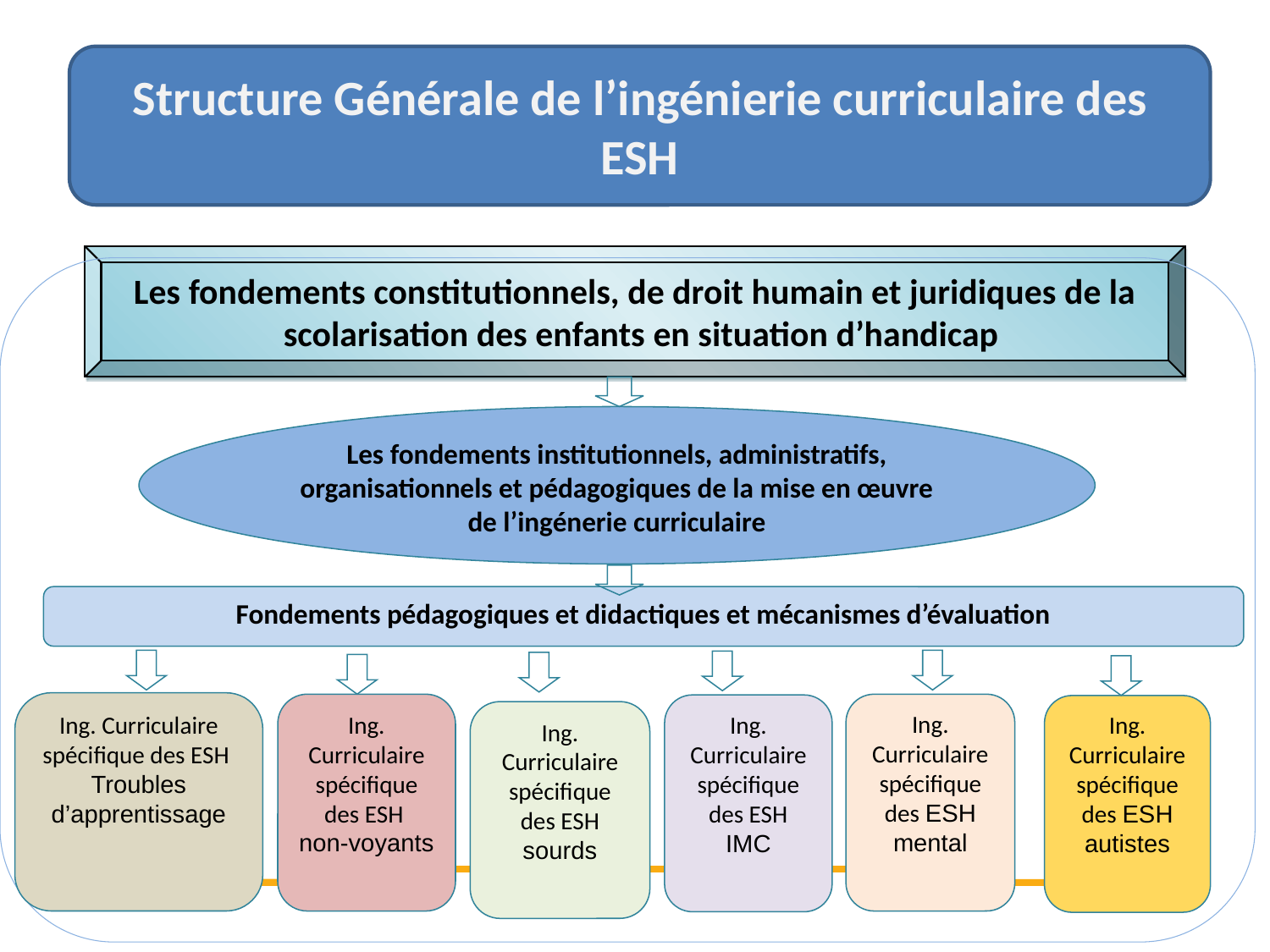

Structure Générale de l’ingénierie curriculaire des ESH
Les fondements constitutionnels, de droit humain et juridiques de la scolarisation des enfants en situation d’handicap

Les fondements institutionnels, administratifs, organisationnels et pédagogiques de la mise en œuvre de l’ingénerie curriculaire

Fondements pédagogiques et didactiques et mécanismes d’évaluation

Ing. Curriculaire spécifique des ESH  Troubles d’apprentissage
Ing. Curriculaire spécifique des ESH  non-voyants
Ing. Curriculaire spécifique des ESH mental
Ing. Curriculaire spécifique des ESH IMC
Ing. Curriculaire spécifique des ESH autistes
Ing. Curriculaire spécifique des ESH sourds